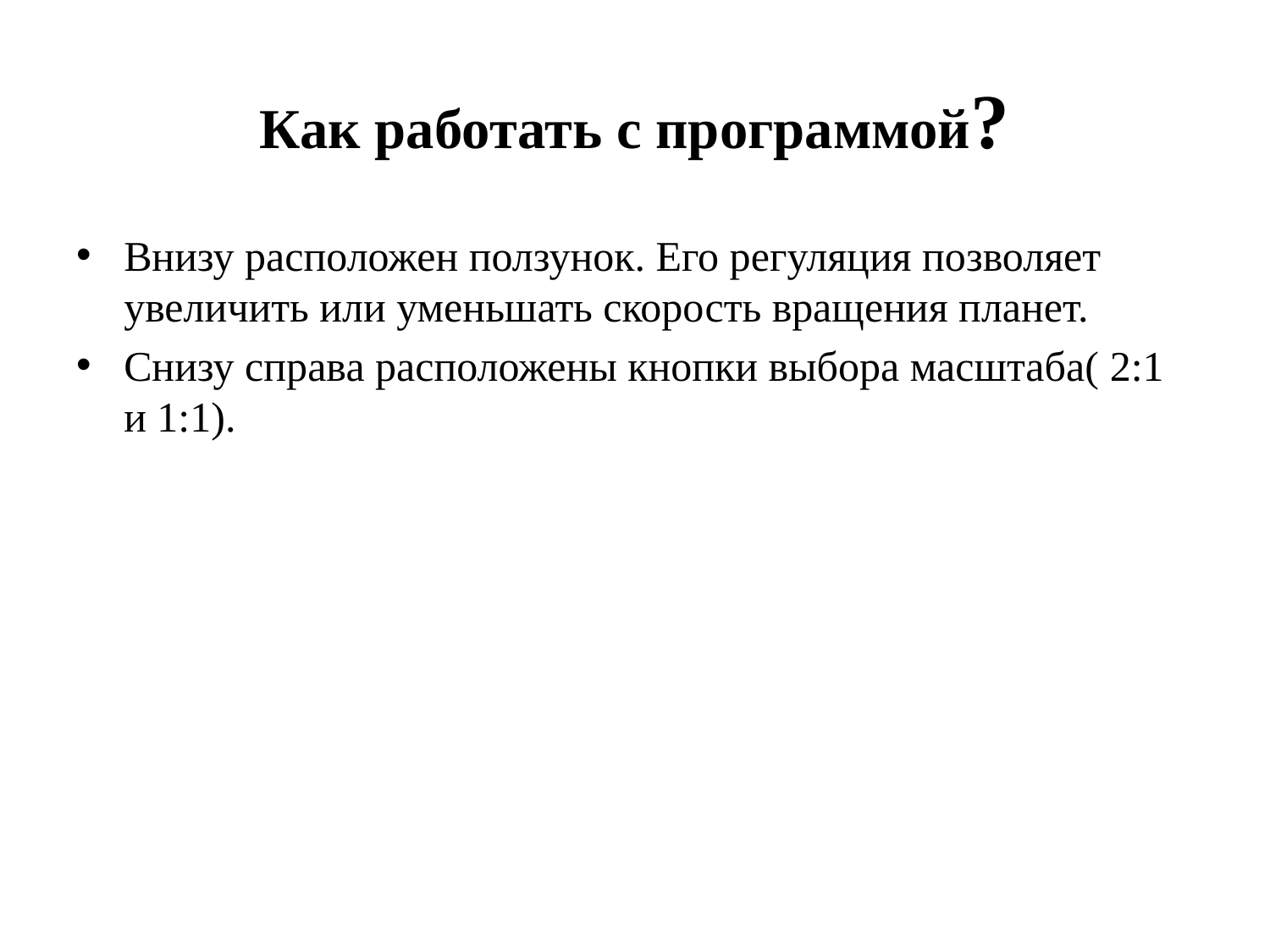

# Как работать с программой?
Внизу расположен ползунок. Его регуляция позволяет увеличить или уменьшать скорость вращения планет.
Снизу справа расположены кнопки выбора масштаба( 2:1 и 1:1).